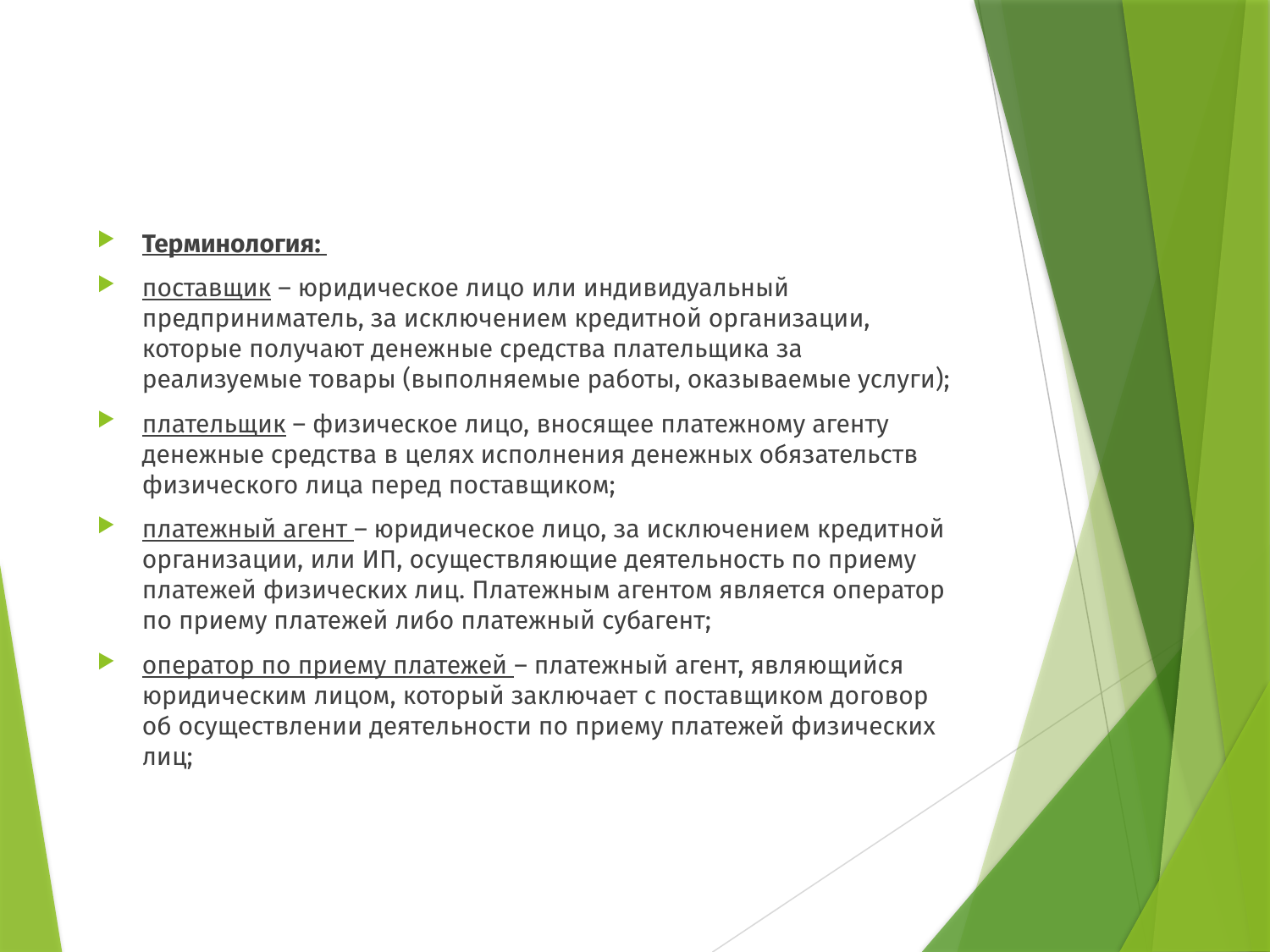

#

Терминология:
поставщик – юридическое лицо или индивидуальный предприниматель, за исключением кредитной организации, которые получают денежные средства плательщика за реализуемые товары (выполняемые работы, оказываемые услуги);
плательщик – физическое лицо, вносящее платежному агенту денежные средства в целях исполнения денежных обязательств физического лица перед поставщиком;
платежный агент – юридическое лицо, за исключением кредитной организации, или ИП, осуществляющие деятельность по приему платежей физических лиц. Платежным агентом является оператор по приему платежей либо платежный субагент;
оператор по приему платежей – платежный агент, являющийся юридическим лицом, который заключает с поставщиком договор об осуществлении деятельности по приему платежей физических лиц;